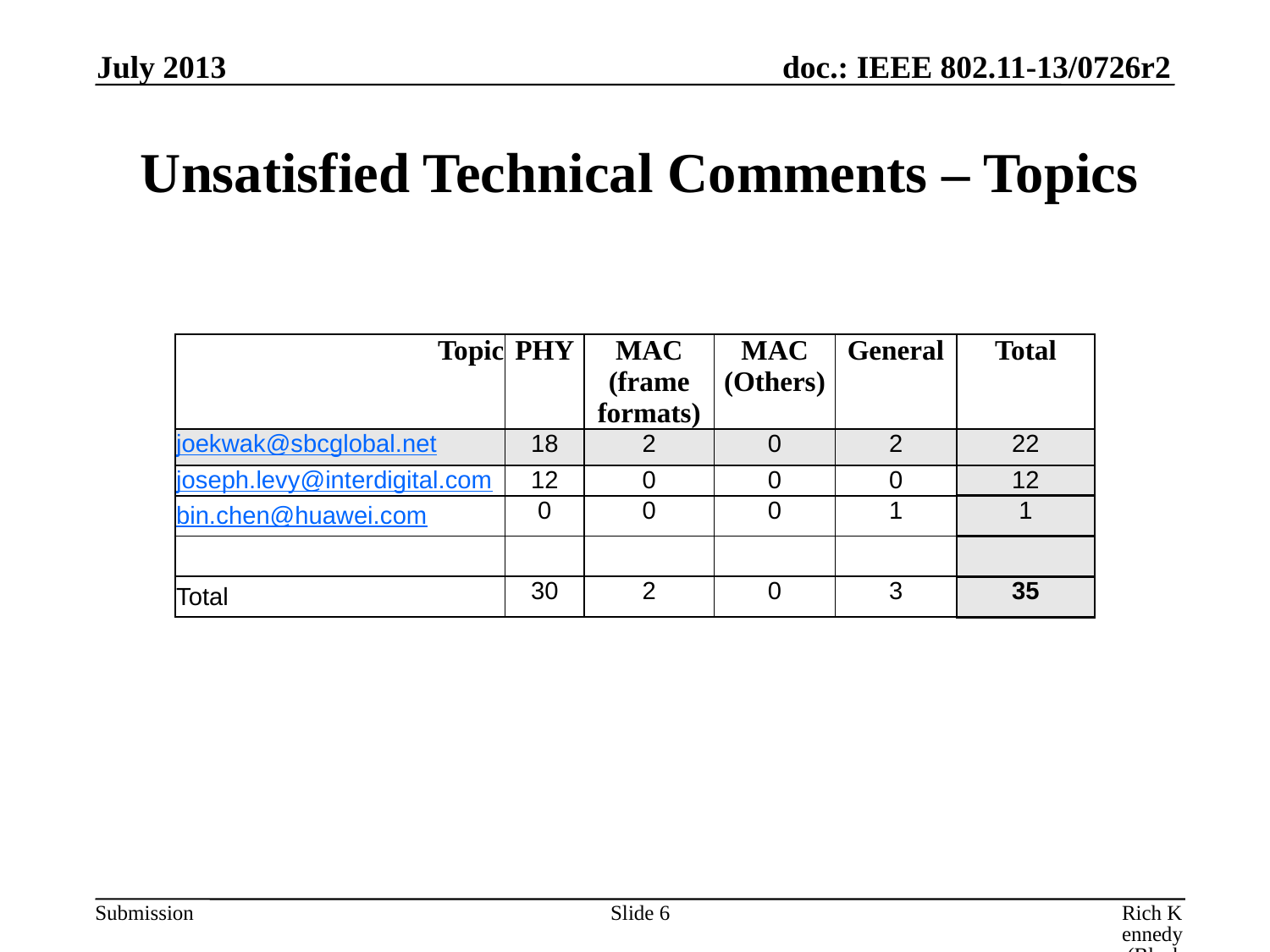

July 2013
# Unsatisfied Technical Comments – Topics
| Topic | PHY | MAC (frame formats) | MAC (Others) | General | Total |
| --- | --- | --- | --- | --- | --- |
| joekwak@sbcglobal.net | 18 | 2 | 0 | 2 | 22 |
| joseph.levy@interdigital.com | 12 | 0 | 0 | 0 | 12 |
| bin.chen@huawei.com | 0 | 0 | 0 | 1 | 1 |
|  |  |  |  |  |  |
| Total | 30 | 2 | 0 | 3 | 35 |
Slide 6
Rich Kennedy (BlackBerry)